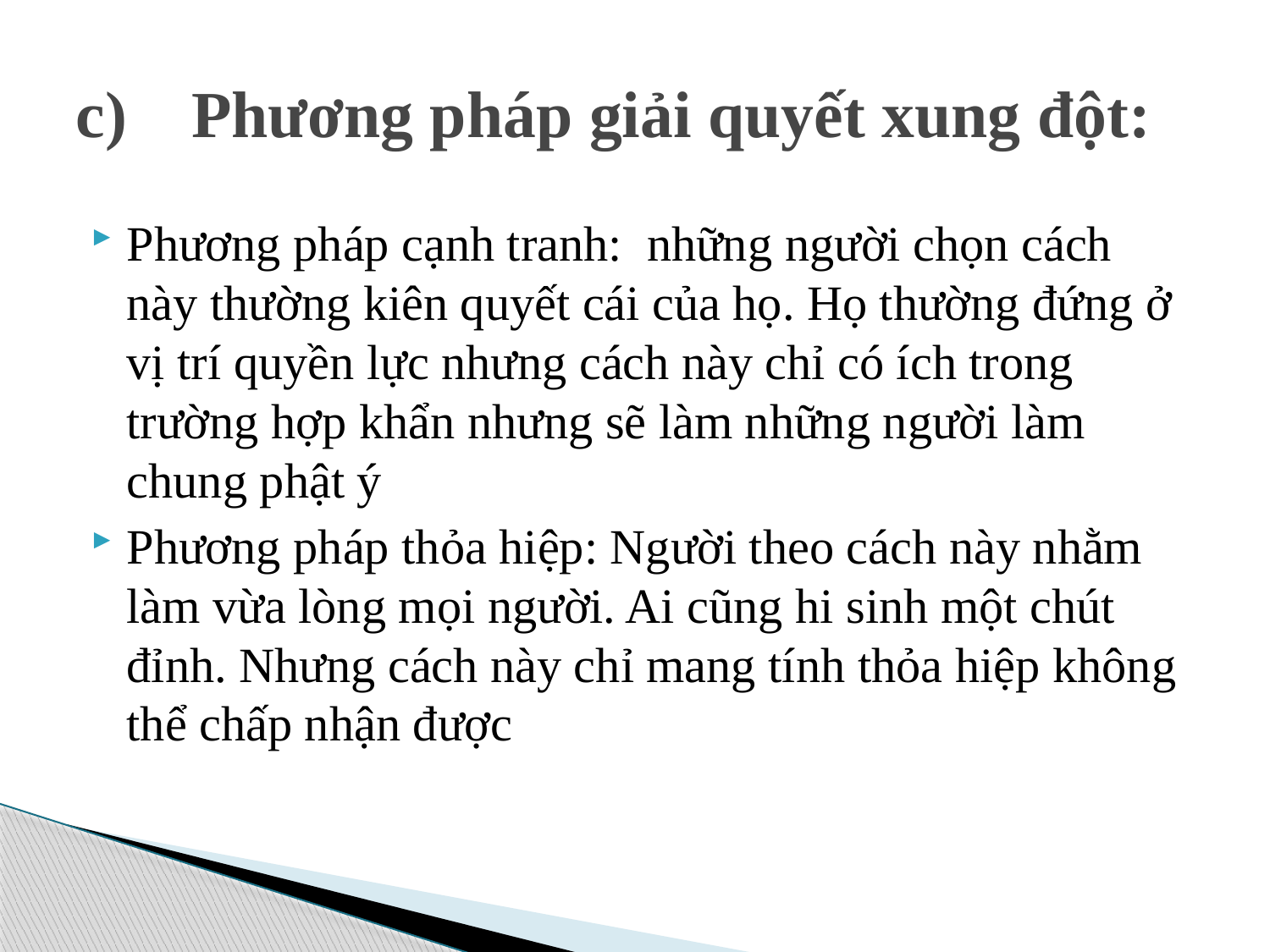

# c)	Phương pháp giải quyết xung đột:
Phương pháp cạnh tranh:  những người chọn cách này thường kiên quyết cái của họ. Họ thường đứng ở vị trí quyền lực nhưng cách này chỉ có ích trong trường hợp khẩn nhưng sẽ làm những người làm chung phật ý
Phương pháp thỏa hiệp: Người theo cách này nhằm làm vừa lòng mọi người. Ai cũng hi sinh một chút đỉnh. Nhưng cách này chỉ mang tính thỏa hiệp không thể chấp nhận được